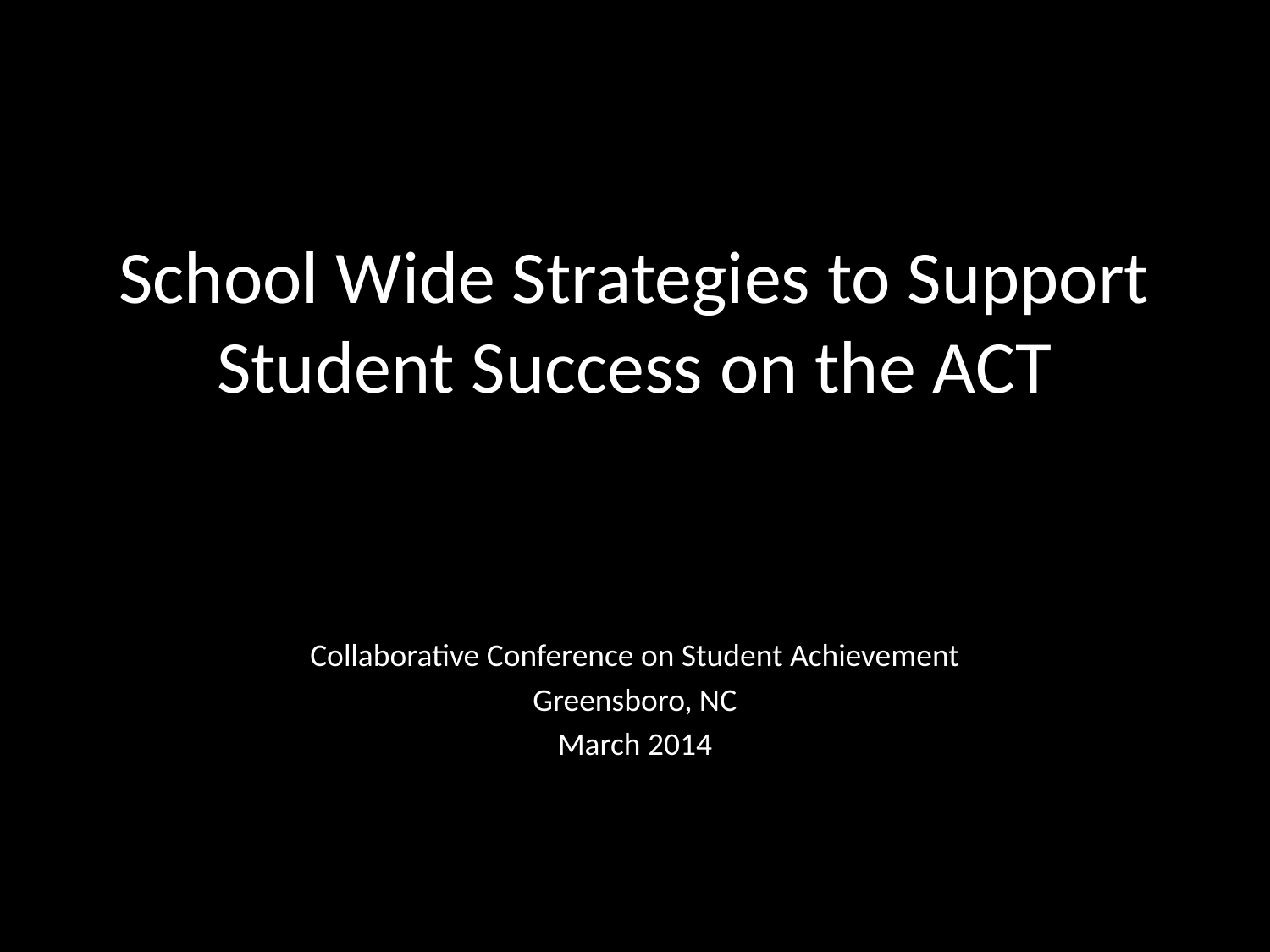

# School Wide Strategies to Support Student Success on the ACT

Collaborative Conference on Student Achievement
Greensboro, NC
March 2014